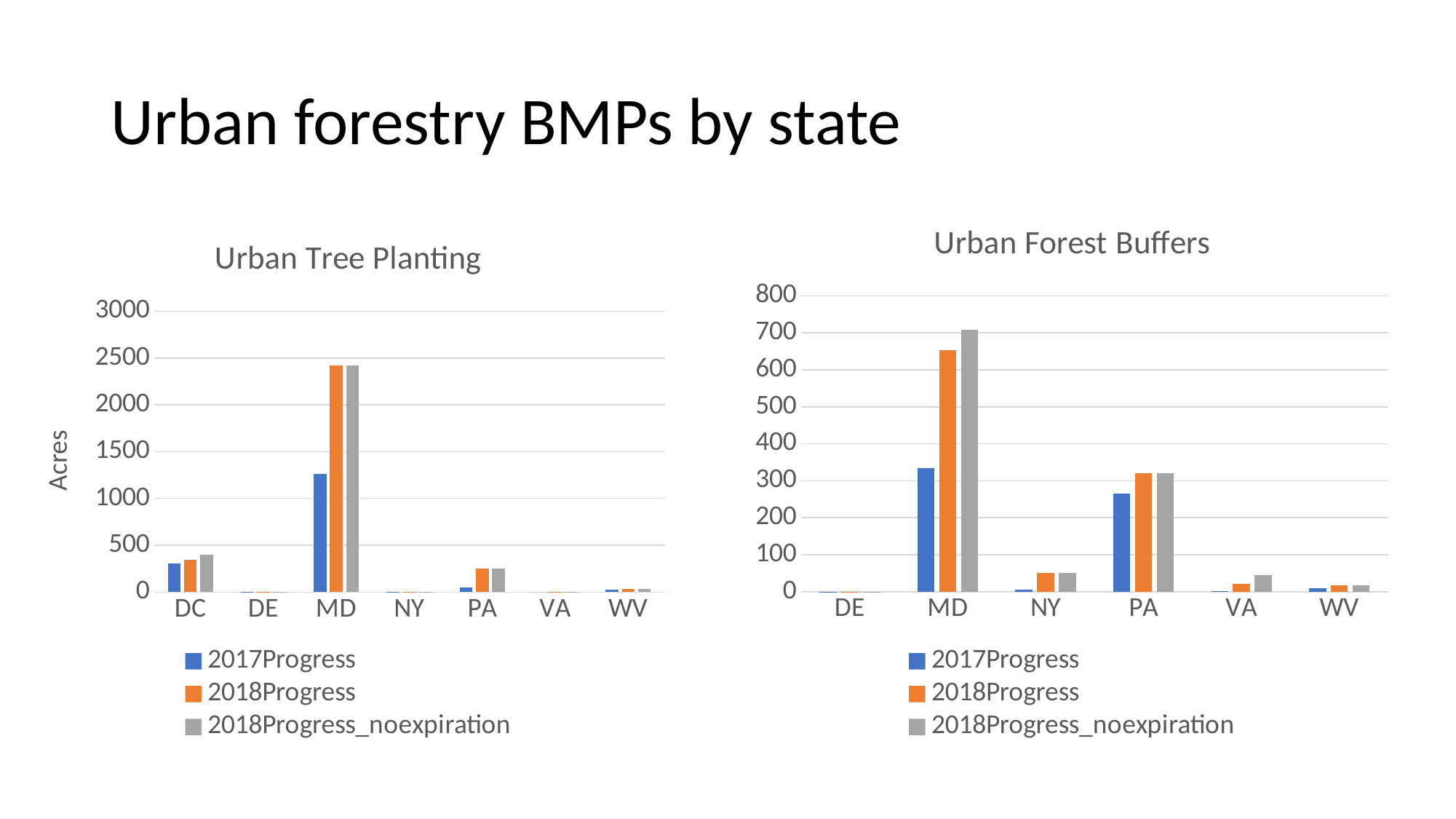

# Urban forestry BMPs by state

### Chart: Urban Forest Buffers

| Category | 2017Progress | 2018Progress | 2018Progress_noexpiration |
|---|---|---|---|
| DE | 0.449999988079071 | 0.449999988079071 | 0.449999988079071 |
| MD | 334.28005142514894 | 652.2773919941139 | 708.572669839912 |
| NY | 4.780000043101605 | 51.13523849903138 | 51.13523849903138 |
| PA | 264.47737319040885 | 320.51384871306175 | 320.51384871306175 |
| VA | 1.7699899923754827 | 21.449900299543554 | 45.726972006305004 |
| WV | 8.982566025013913 | 17.780000467646442 | 17.780000467646442 |

### Chart: Urban Tree Planting

| Category | 2017Progress | 2018Progress | 2018Progress_noexpiration |
|---|---|---|---|
| DC | 302.2933375814468 | 342.47667539701024 | 402.47666614571733 |
| DE | 3.3148990027122798 | 3.78576733668476 | 3.78576733668476 |
| MD | 1260.7887164750448 | 2420.608869025414 | 2420.608868314085 |
| NY | 0.8600000285659913 | 1.1002113305853394 | 1.1002113305853394 |
| PA | 46.66865166240609 | 249.50747687087426 | 249.50747687087426 |
| VA | 0.0 | 0.9399999924571601 | 0.9399999924571601 |
| WV | 22.54332932955871 | 36.48333353661305 | 36.48333353661305 |